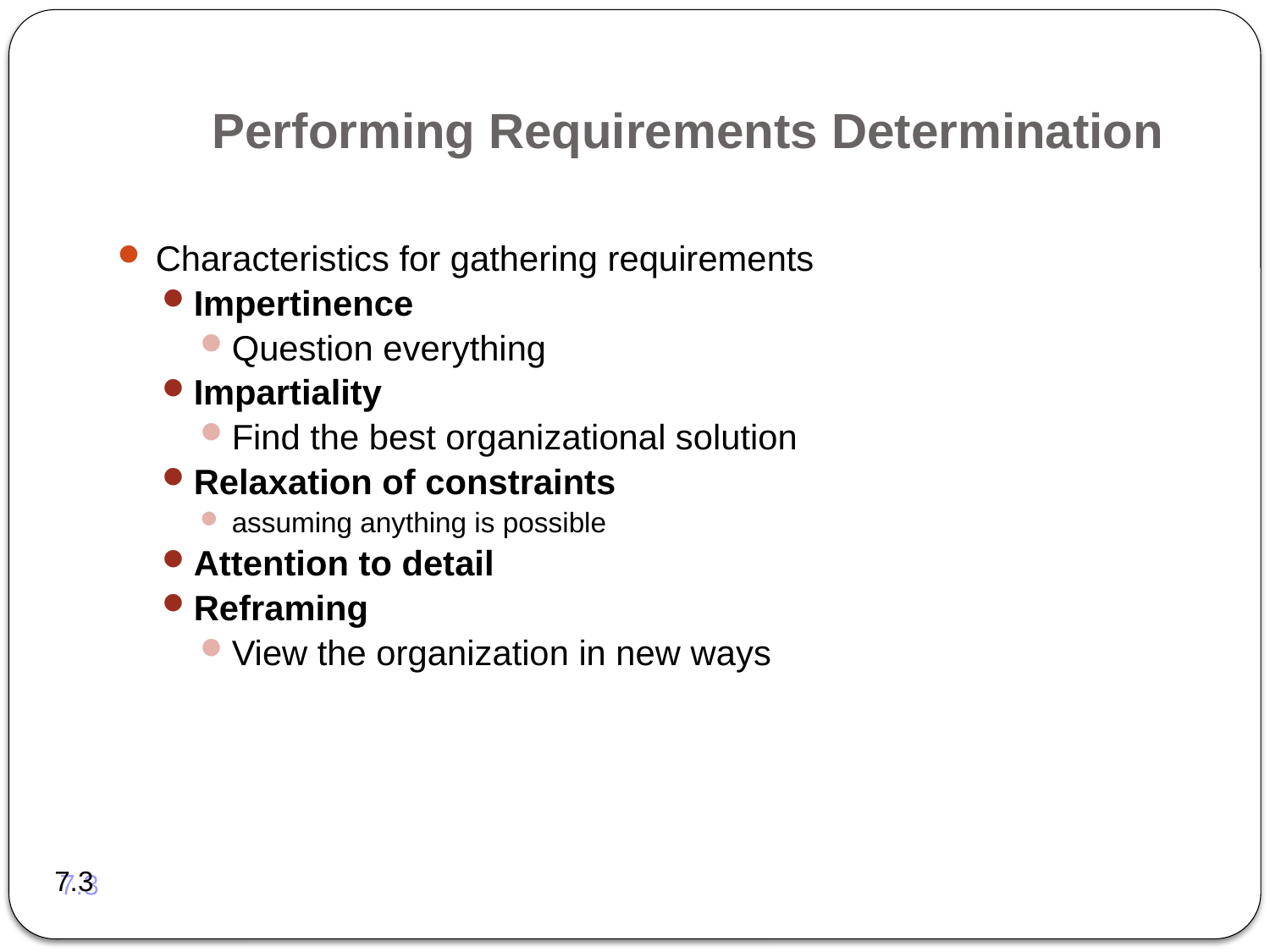

# Performing Requirements Determination
Characteristics for gathering requirements
Impertinence
Question everything
Impartiality
Find the best organizational solution
Relaxation of constraints
assuming anything is possible
Attention to detail
Reframing
View the organization in new ways
7.3